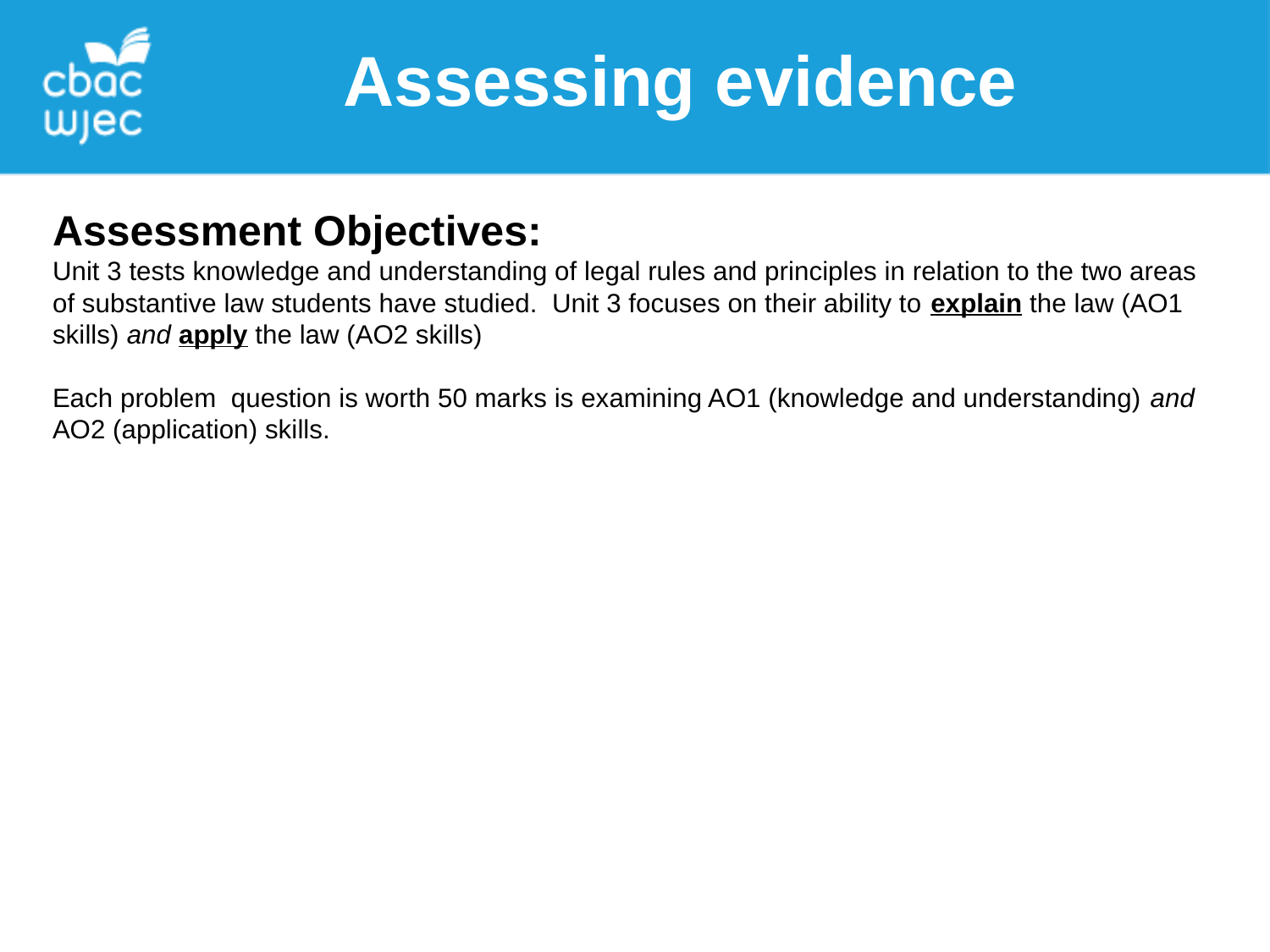

Assessing evidence
Assessment Objectives:
Unit 3 tests knowledge and understanding of legal rules and principles in relation to the two areas of substantive law students have studied.  Unit 3 focuses on their ability to explain the law (AO1 skills) and apply the law (AO2 skills)

Each problem  question is worth 50 marks is examining AO1 (knowledge and understanding) and AO2 (application) skills.